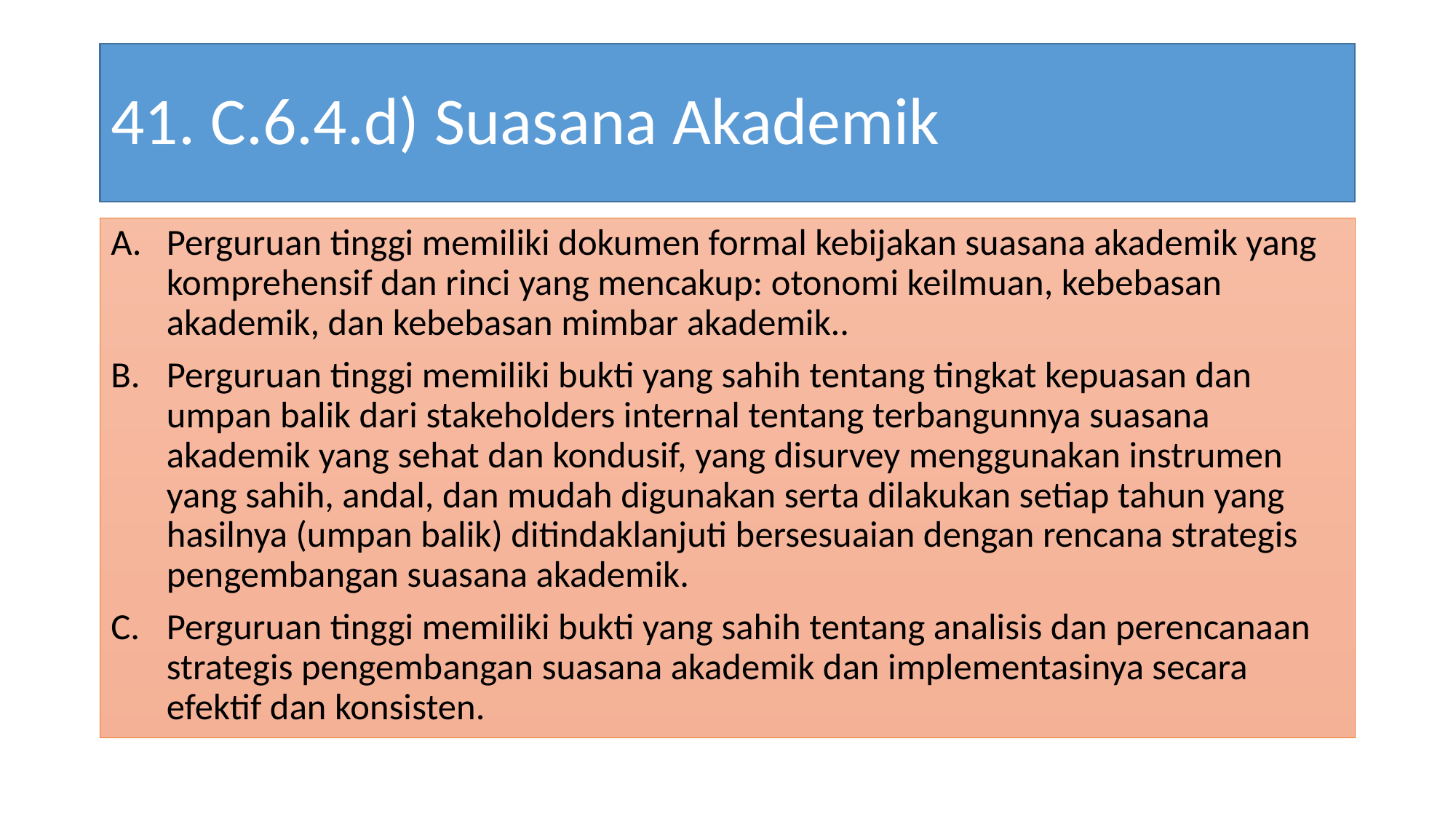

# 41. C.6.4.d) Suasana Akademik
Perguruan tinggi memiliki dokumen formal kebijakan suasana akademik yang komprehensif dan rinci yang mencakup: otonomi keilmuan, kebebasan akademik, dan kebebasan mimbar akademik..
Perguruan tinggi memiliki bukti yang sahih tentang tingkat kepuasan dan umpan balik dari stakeholders internal tentang terbangunnya suasana akademik yang sehat dan kondusif, yang disurvey menggunakan instrumen yang sahih, andal, dan mudah digunakan serta dilakukan setiap tahun yang hasilnya (umpan balik) ditindaklanjuti bersesuaian dengan rencana strategis pengembangan suasana akademik.
Perguruan tinggi memiliki bukti yang sahih tentang analisis dan perencanaan strategis pengembangan suasana akademik dan implementasinya secara efektif dan konsisten.